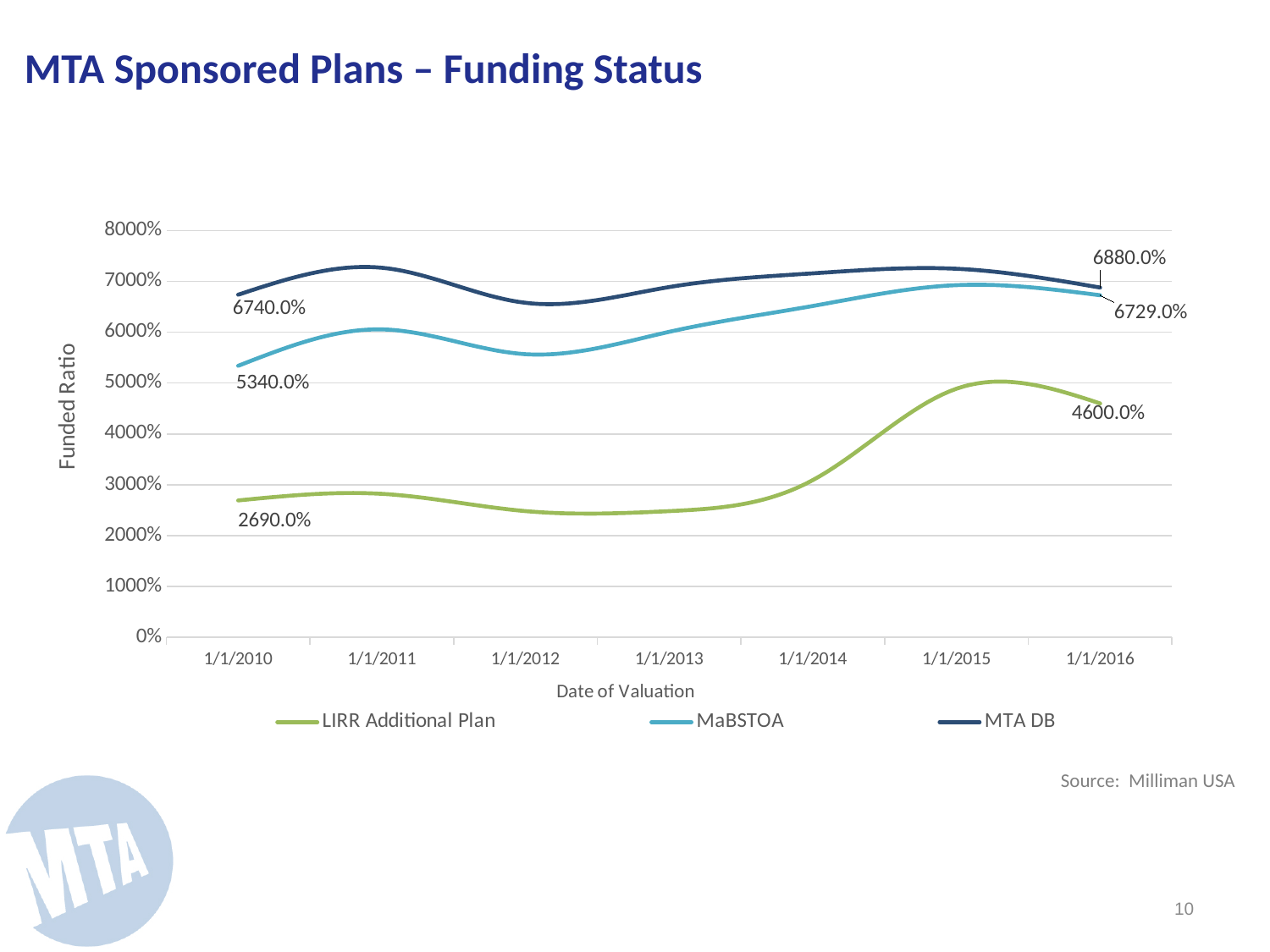

MTA Sponsored Plans – Funding Status

### Chart

| Category | LIRR Additional Plan | MaBSTOA | MTA DB |
|---|---|---|---|
| 40179 | 26.9 | 53.4 | 67.4 |
| 40544 | 28.2 | 60.57 | 72.7 |
| 40909 | 24.8 | 55.69 | 65.8 |
| 41275 | 24.8 | 60.09 | 68.9 |
| 41640 | 30.9 | 65.18 | 71.6 |
| 42005 | 48.9 | 69.28 | 72.5 |
| 42370 | 46.0 | 67.29 | 68.8 |
Source:  Milliman USA
10